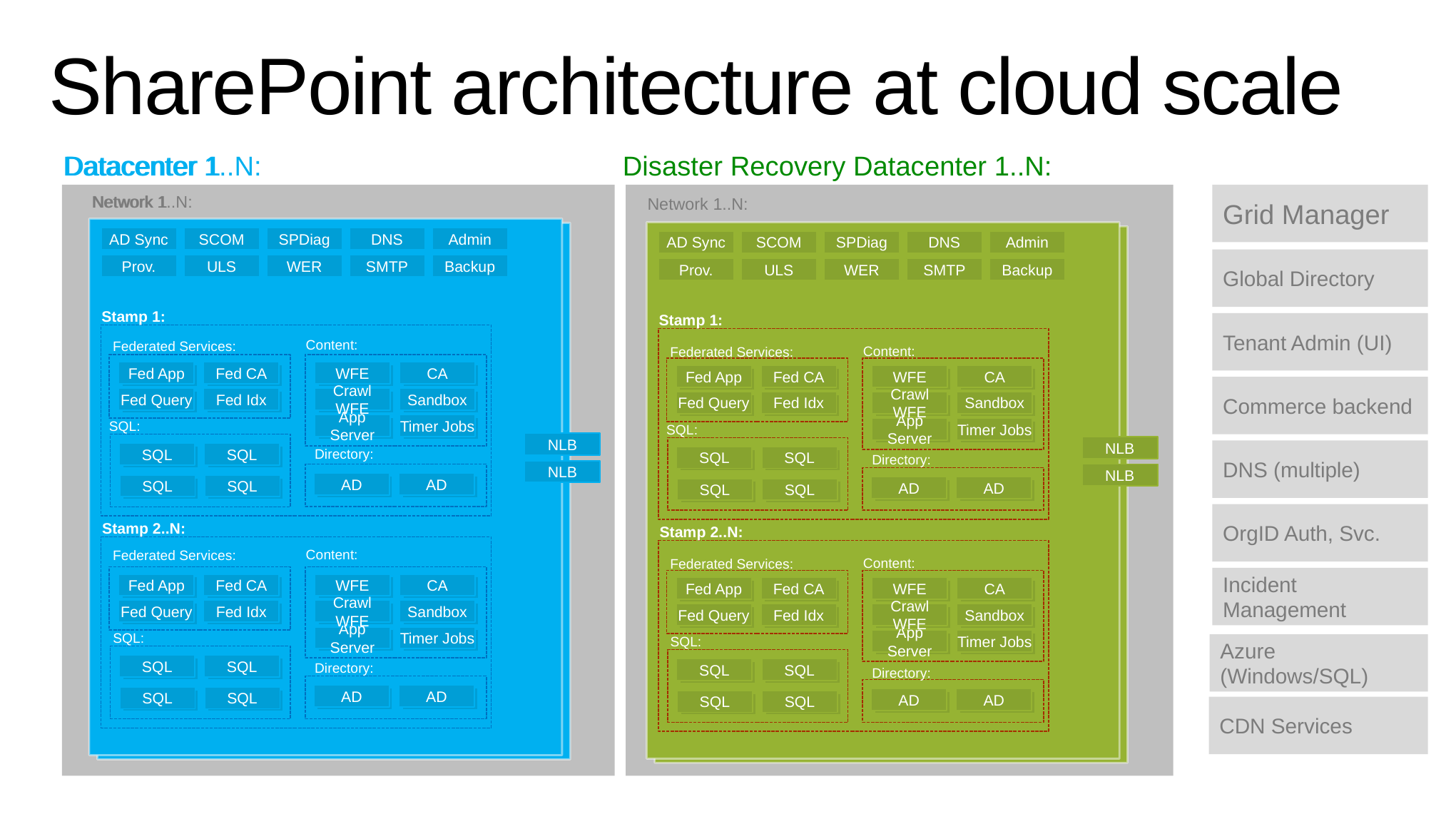

Example: Scalable
# SharePoint architecture at cloud scale
Disaster Recovery Datacenter 1..N:

Network 1..N:

AD Sync
SCOM
SPDiag
DNS
Admin
Prov.
ULS
WER
SMTP
Backup
Stamp 1:

Content:
Federated Services:

Fed App

Fed CA

WFE

CA

Fed Query

Fed Idx

Crawl WFE

Sandbox

App Server

Timer Jobs

SQL

SQL

AD

AD

SQL

SQL

SQL:
NLB

Directory:
NLB

Stamp 2..N:

Content:
Federated Services:

WFE

CA

Fed App

Fed CA

Crawl WFE

Sandbox

Fed Query

Fed Idx

App Server

Timer Jobs

SQL

SQL

AD

AD

SQL

SQL

SQL:

Directory:

Datacenter 1..N:
Datacenter 1
Grid Manager
Global Directory
Tenant Admin (UI)
Commerce backend
DNS (multiple)
OrgID Auth, Svc.
Incident Management
Azure (Windows/SQL)
CDN Services

Network 1..N:
Network 1

AD Sync
SCOM
SPDiag
DNS
Admin
Prov.
ULS
WER
SMTP
Backup

Stamp 1:

Content:

WFE
CA
Crawl WFE
Sandbox
App Server
Timer Jobs

Federated Services:

Fed App
Fed CA

Fed Query
Fed Idx

SQL:

SQL
SQL
SQL
SQL

NLB
NLB
Directory:

AD
AD

Stamp 2..N:

Content:
Federated Services:

WFE
CA
Fed App
Fed CA

Crawl WFE
Sandbox
Fed Query
Fed Idx

App Server
Timer Jobs
SQL:

SQL
SQL

Directory:

AD
AD
SQL
SQL